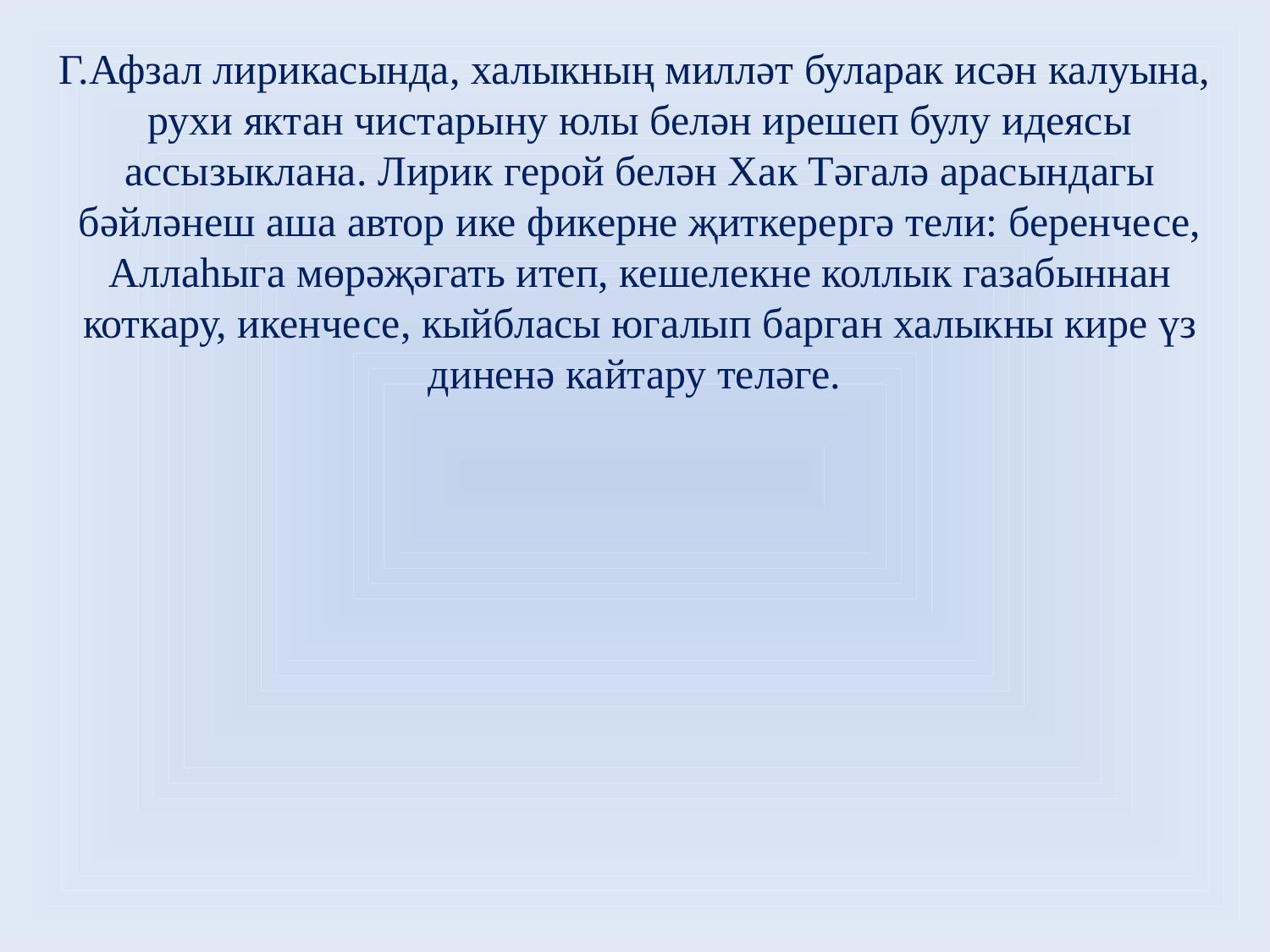

Г.Афзал лирикасында, халыкның милләт буларак исән калуына,  рухи яктан чистарыну юлы белән ирешеп булу идеясы ассызыклана. Лирик герой белән Хак Тәгалә арасындагы бәйләнеш аша автор ике фикерне җиткерергә тели: беренчесе, Аллаһыга мөрәҗәгать итеп, кешелекне коллык газабыннан коткару, икенчесе, кыйбласы югалып барган халыкны кире үз диненә кайтару теләге.